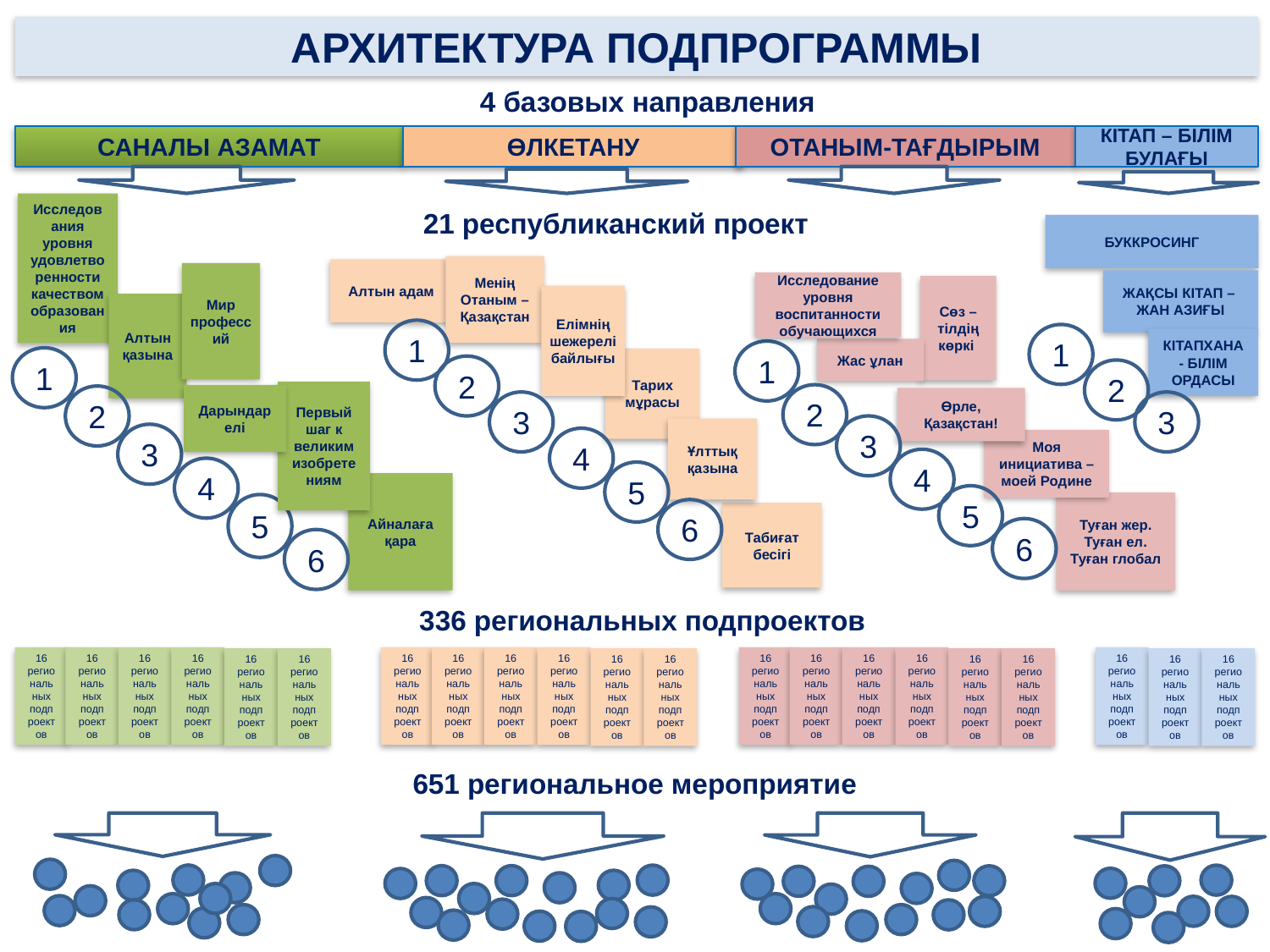

АРХИТЕКТУРА ПОДПРОГРАММЫ
4 базовых направления
ӨЛКЕТАНУ
САНАЛЫ АЗАМАТ
ОТАНЫМ-ТАҒДЫРЫМ
КІТАП – БІЛІМ БУЛАҒЫ

Исследования уровня удовлетворенности качеством образования
21 республиканский проект
БУККРОСИНГ
Менің Отаным – Қазақстан
Алтын адам
Мир профессий
ЖАҚСЫ КІТАП –
ЖАН АЗИҒЫ
Исследование уровня воспитанности обучающихся
Сөз – тілдің көркі
Елімнің шежерелі байлығы
Алтын қазына
1
1
КІТАПХАНА - БІЛІМ ОРДАСЫ
Жас ұлан
1
1
Тарих мұрасы
2
2
Первый шаг к великим изобретениям
2
Дарындар елі
2
Өрле, Қазақстан!
3
3
3
Ұлттық қазына
3
4
Моя инициатива – моей Родине
4
4
5
Айналаға қара
5
Туған жер. Туған ел. Туған глобал
5
6
Табиғат бесігі
6
6
336 региональных подпроектов
16 региональных подпроектов
16 региональных подпроектов
16 региональных подпроектов
16 региональных подпроектов
16 региональных подпроектов
16 региональных подпроектов
16 региональных подпроектов
16 региональных подпроектов
16 региональных подпроектов
16 региональных подпроектов
16 региональных подпроектов
16 региональных подпроектов
16 региональных подпроектов
16 региональных подпроектов
16 региональных подпроектов
16 региональных подпроектов
16 региональных подпроектов
16 региональных подпроектов
16 региональных подпроектов
16 региональных подпроектов
16 региональных подпроектов
651 региональное мероприятие